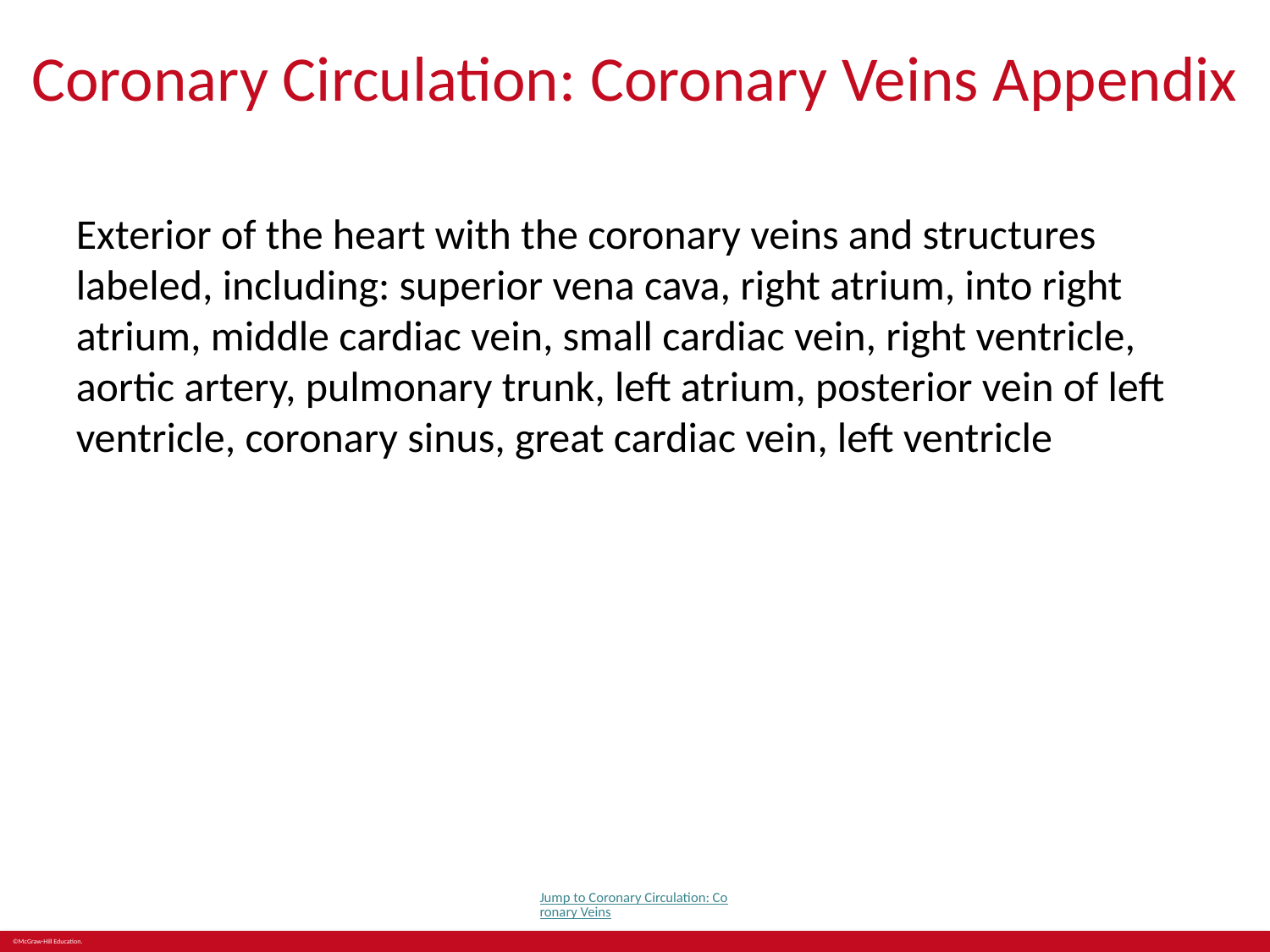

# Coronary Circulation: Coronary Veins Appendix
Exterior of the heart with the coronary veins and structures labeled, including: superior vena cava, right atrium, into right atrium, middle cardiac vein, small cardiac vein, right ventricle, aortic artery, pulmonary trunk, left atrium, posterior vein of left ventricle, coronary sinus, great cardiac vein, left ventricle
Jump to Coronary Circulation: Coronary Veins